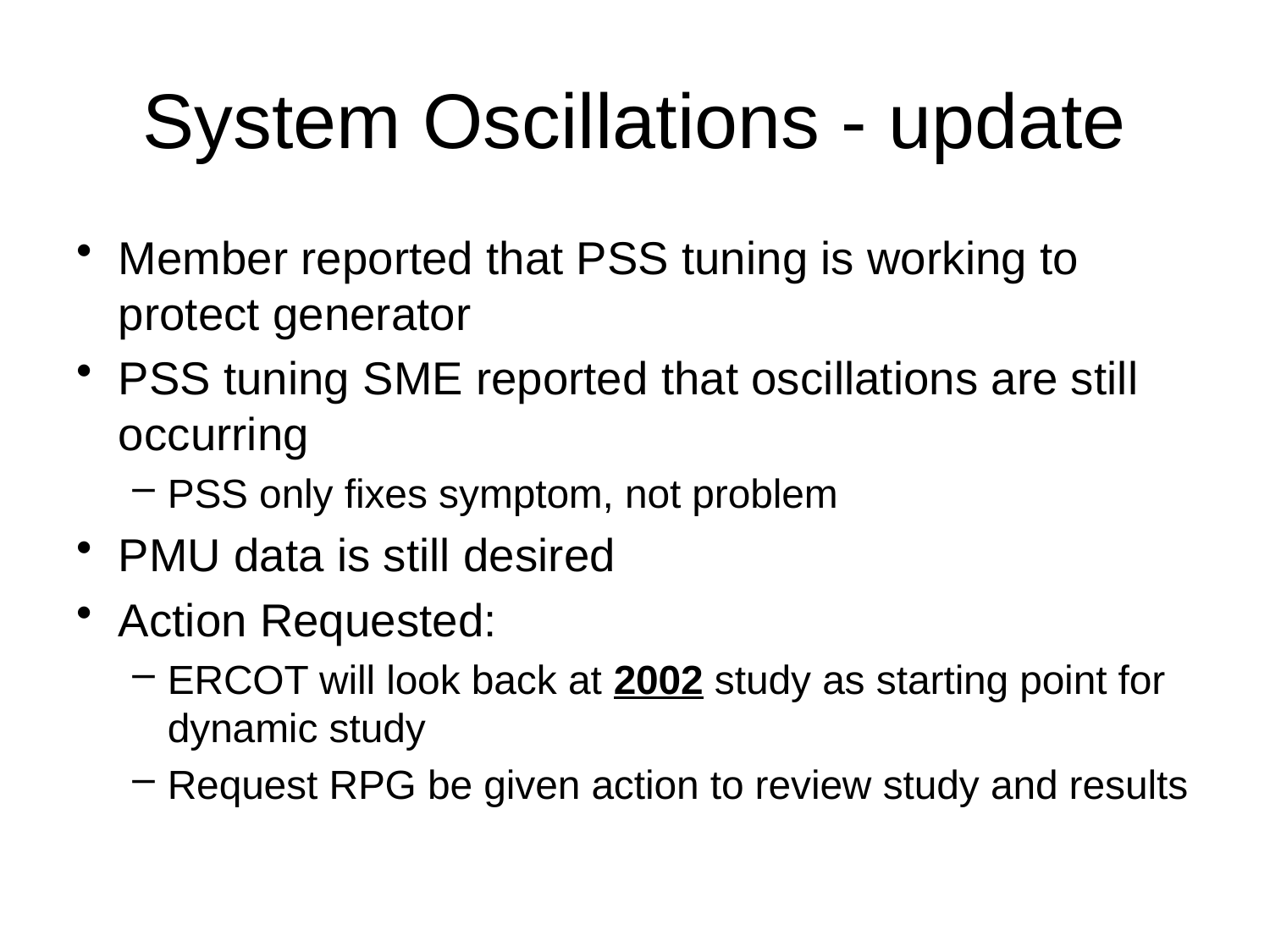

# System Oscillations - update
Member reported that PSS tuning is working to protect generator
PSS tuning SME reported that oscillations are still occurring
PSS only fixes symptom, not problem
PMU data is still desired
Action Requested:
ERCOT will look back at 2002 study as starting point for dynamic study
Request RPG be given action to review study and results